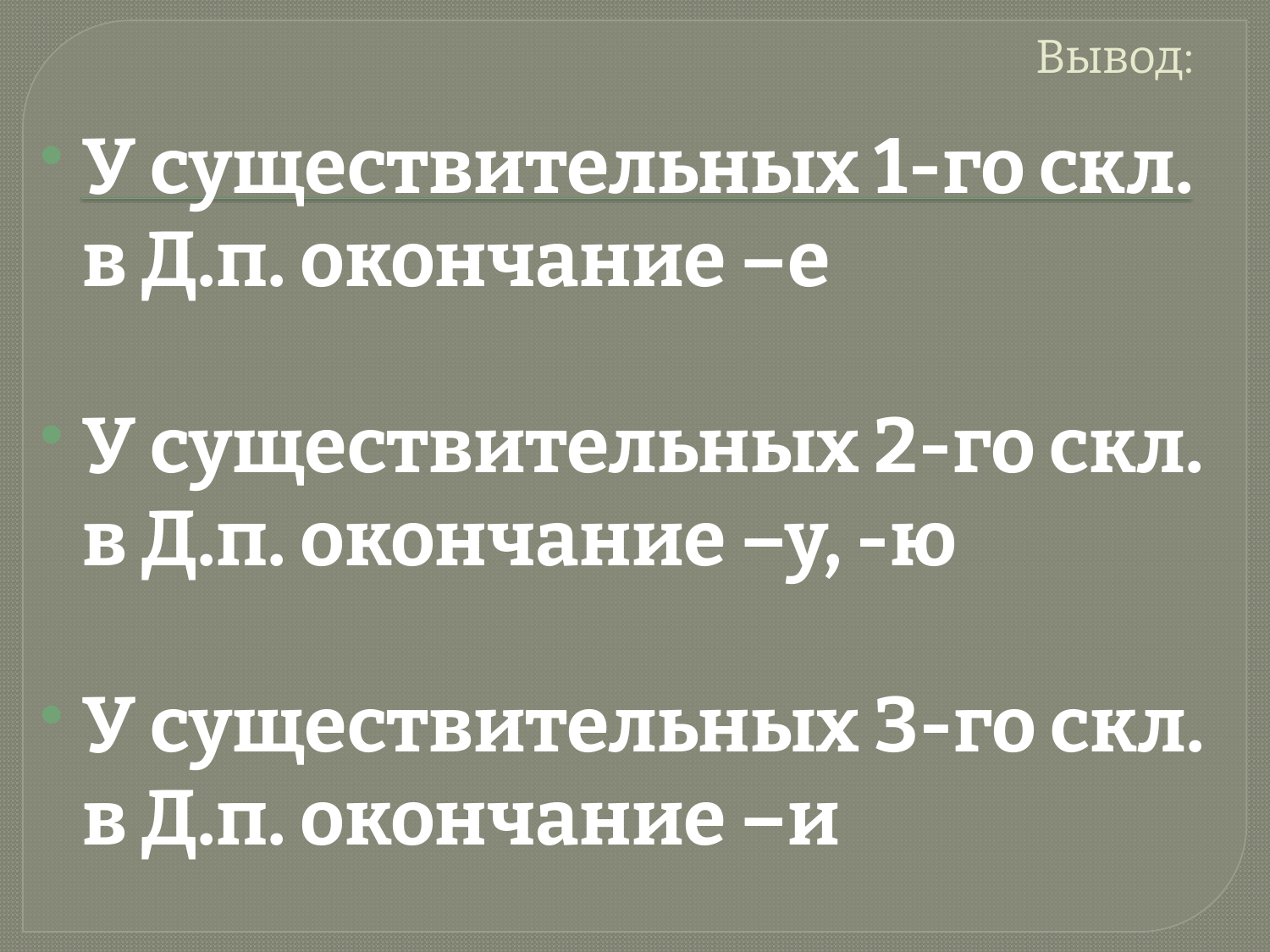

# Вывод:
У существительных 1-го скл. в Д.п. окончание –е

У существительных 2-го скл. в Д.п. окончание –у, -ю

У существительных 3-го скл. в Д.п. окончание –и